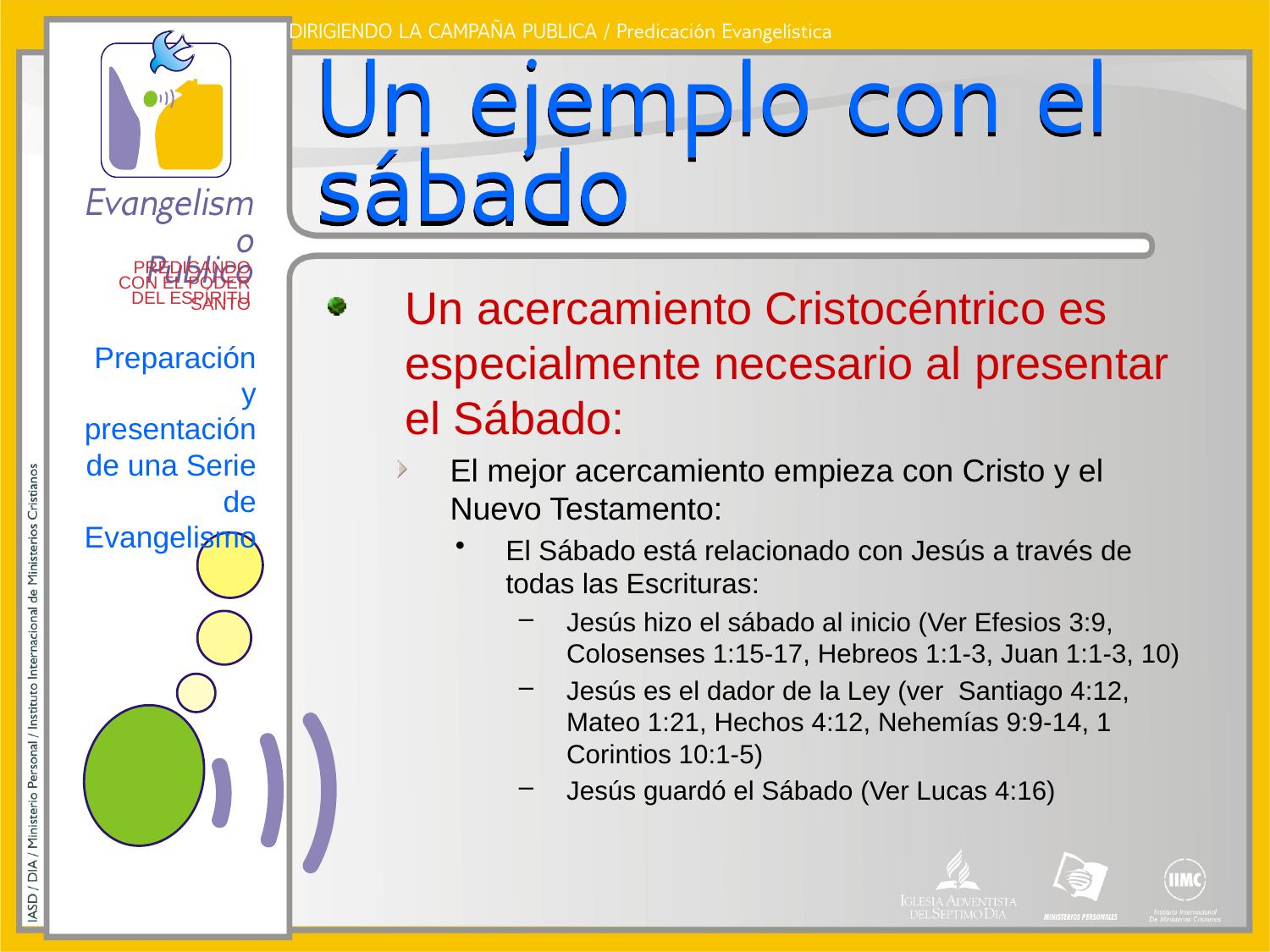

DIRIGIENDO LA CAMPAÑA PUBLICA / Predicación Evangelística
# Un ejemplo con el sábado
Un acercamiento Cristocéntrico es especialmente necesario al presentar el Sábado:
El mejor acercamiento empieza con Cristo y el Nuevo Testamento:
El Sábado está relacionado con Jesús a través de todas las Escrituras:
Jesús hizo el sábado al inicio (Ver Efesios 3:9, Colosenses 1:15-17, Hebreos 1:1-3, Juan 1:1-3, 10)
Jesús es el dador de la Ley (ver  Santiago 4:12, Mateo 1:21, Hechos 4:12, Nehemías 9:9-14, 1 Corintios 10:1-5)
Jesús guardó el Sábado (Ver Lucas 4:16)